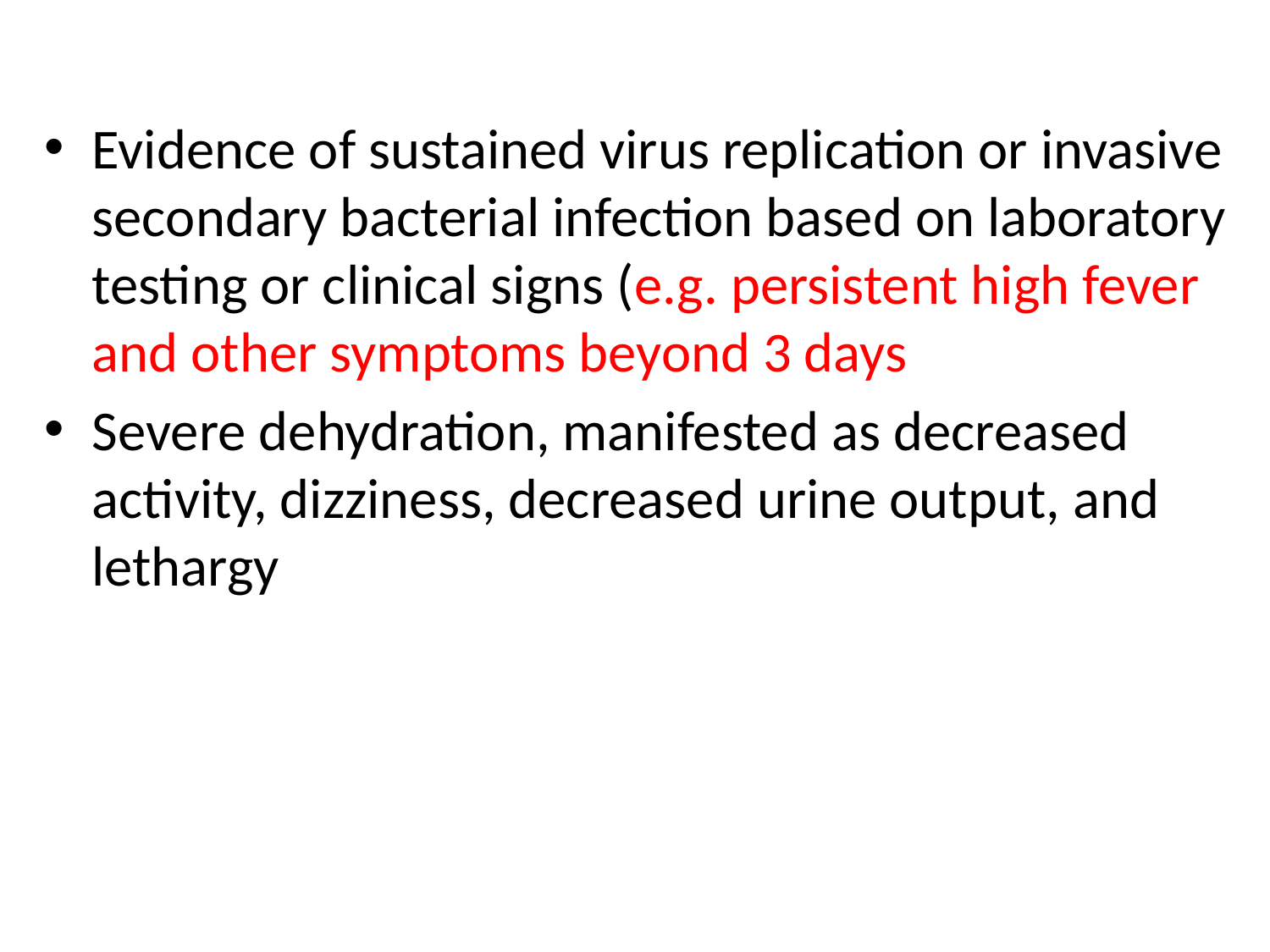

Evidence of sustained virus replication or invasive secondary bacterial infection based on laboratory testing or clinical signs (e.g. persistent high fever and other symptoms beyond 3 days
Severe dehydration, manifested as decreased activity, dizziness, decreased urine output, and lethargy